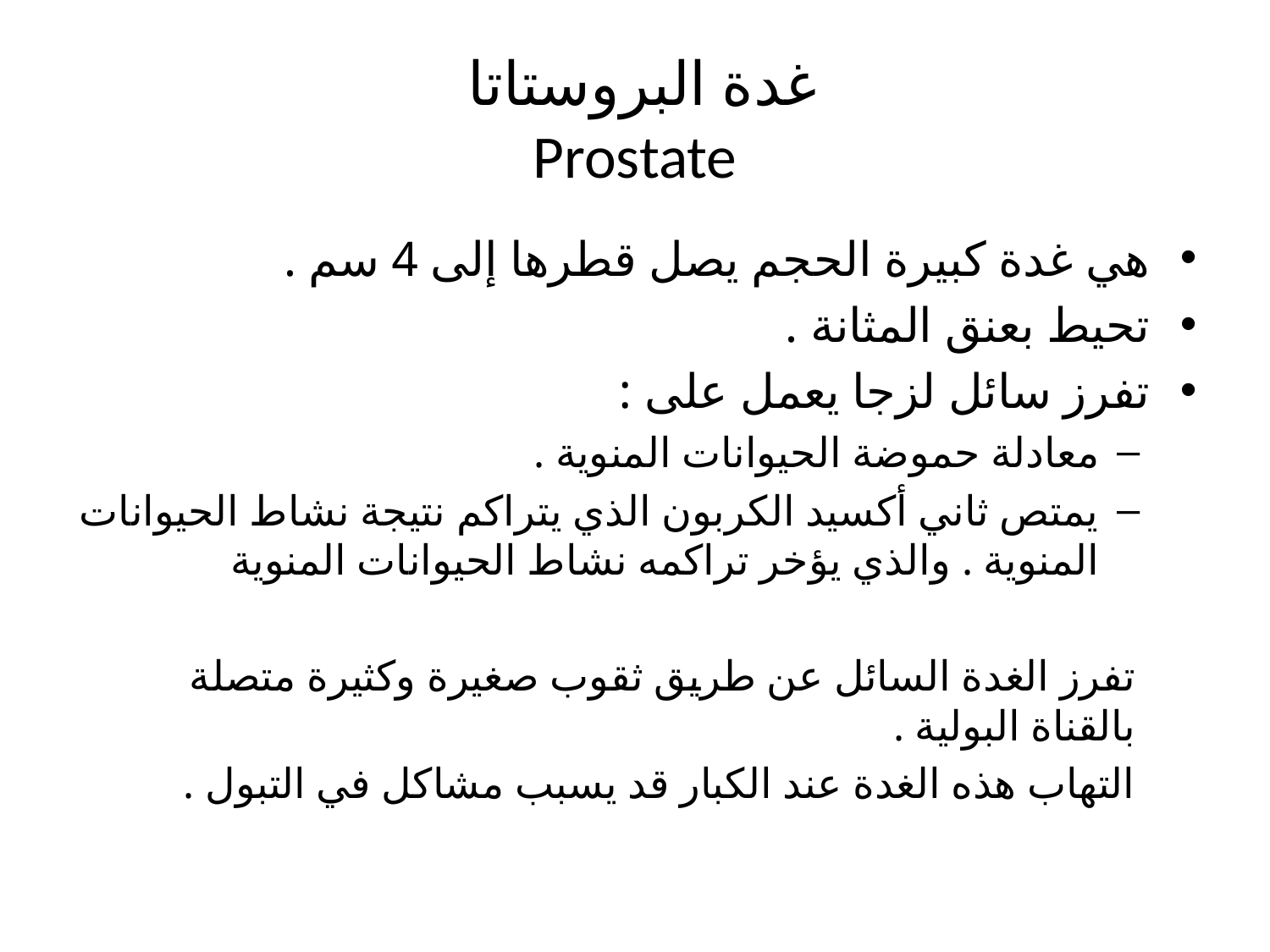

# غدة البروستاتا Prostate
هي غدة كبيرة الحجم يصل قطرها إلى 4 سم .
تحيط بعنق المثانة .
تفرز سائل لزجا يعمل على :
معادلة حموضة الحيوانات المنوية .
يمتص ثاني أكسيد الكربون الذي يتراكم نتيجة نشاط الحيوانات المنوية . والذي يؤخر تراكمه نشاط الحيوانات المنوية

تفرز الغدة السائل عن طريق ثقوب صغيرة وكثيرة متصلة بالقناة البولية .
التهاب هذه الغدة عند الكبار قد يسبب مشاكل في التبول .